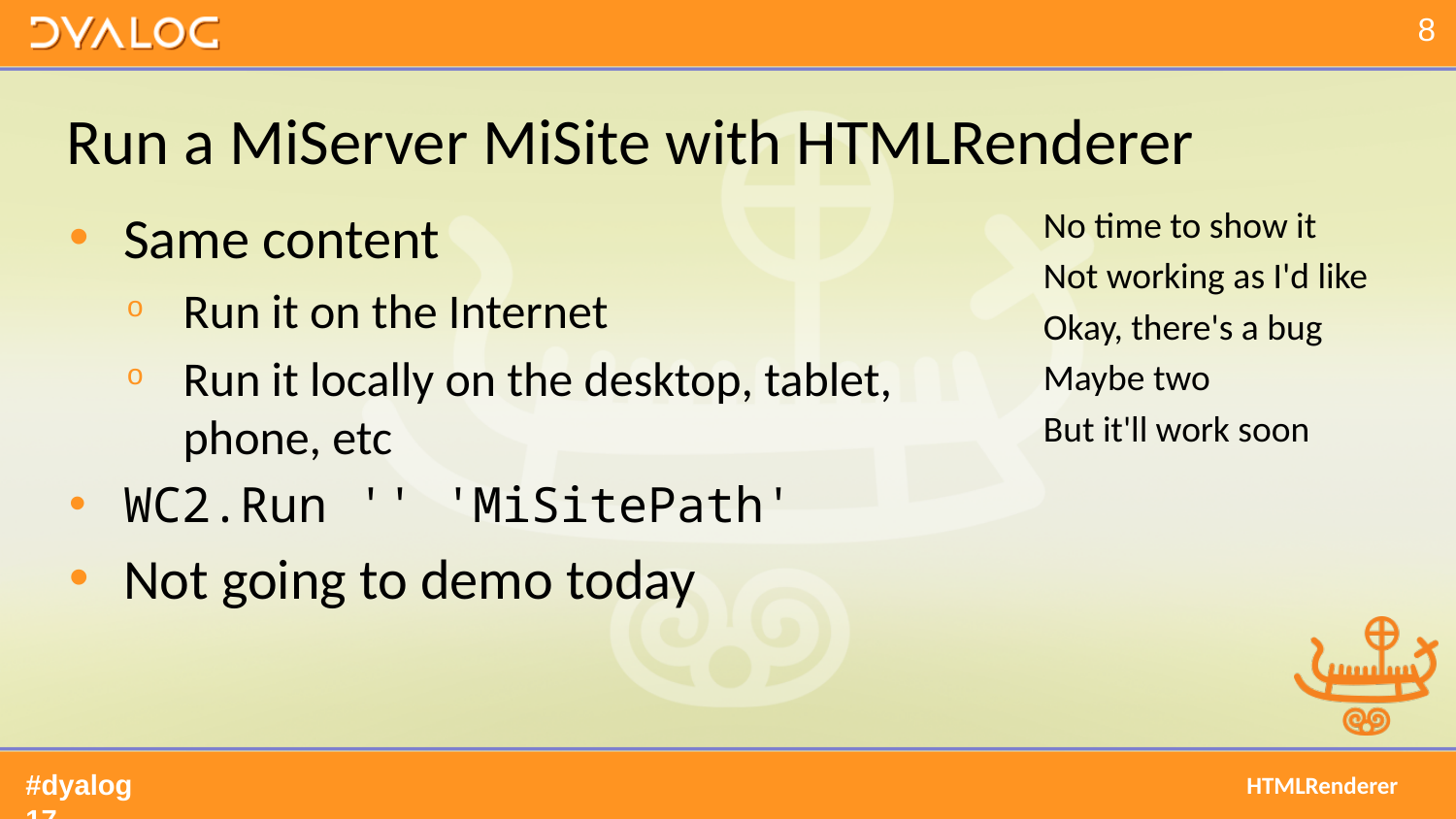

# Run a MiServer MiSite with HTMLRenderer
No time to show it
Not working as I'd like
Okay, there's a bug
Maybe two
But it'll work soon
Same content
Run it on the Internet
Run it locally on the desktop, tablet, phone, etc
WC2.Run '' 'MiSitePath'
Not going to demo today

HTMLRenderer